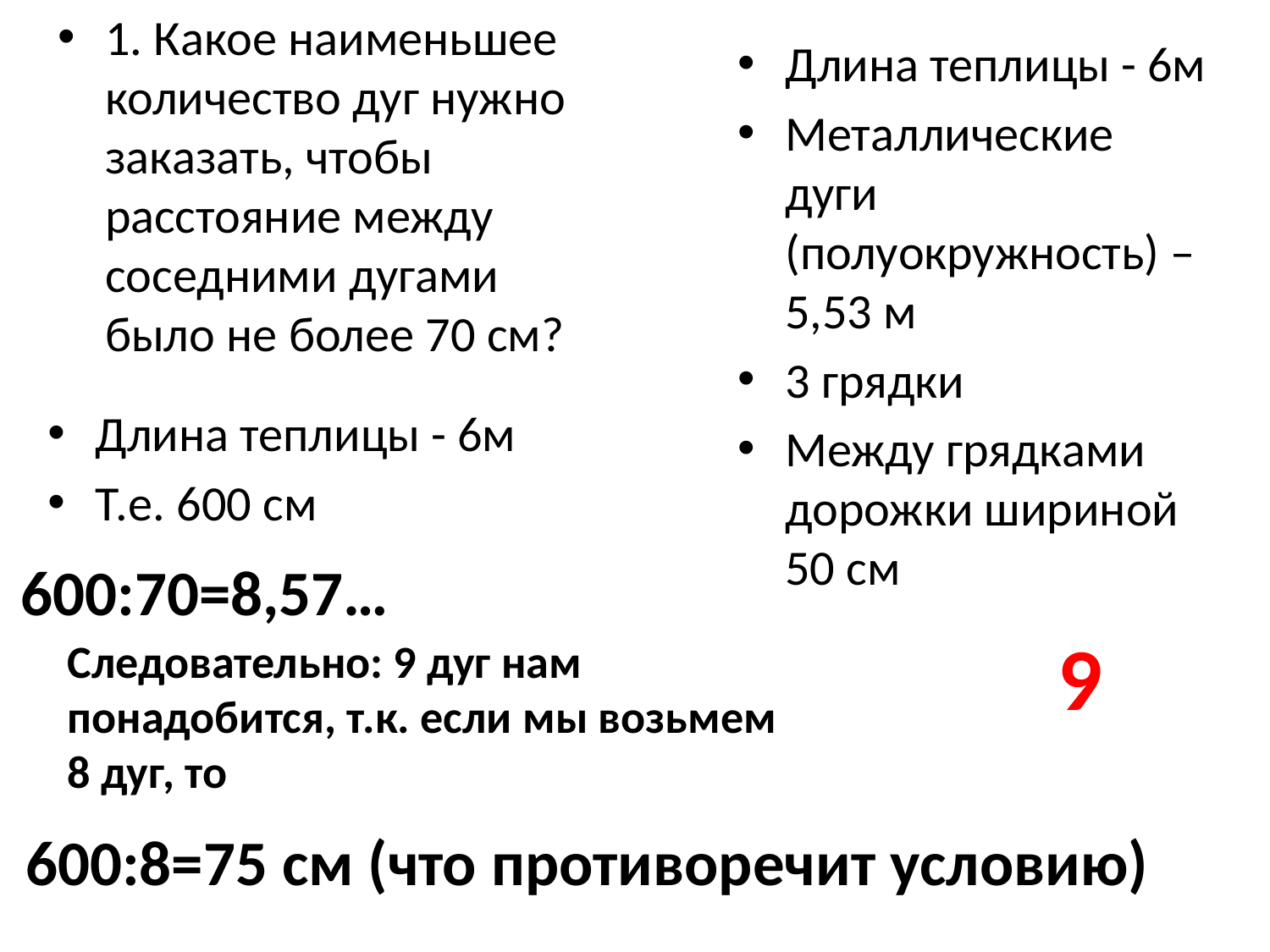

1. Какое наименьшее количество дуг нужно заказать, чтобы расстояние между соседними дугами было не более 70 см?
Длина теплицы - 6м
Металлические дуги (полуокружность) – 5,53 м
3 грядки
Между грядками дорожки шириной 50 см
Длина теплицы - 6м
Т.е. 600 см

600:70=8,57…
9
Следовательно: 9 дуг нам понадобится, т.к. если мы возьмем 8 дуг, то
600:8=75 см (что противоречит условию)